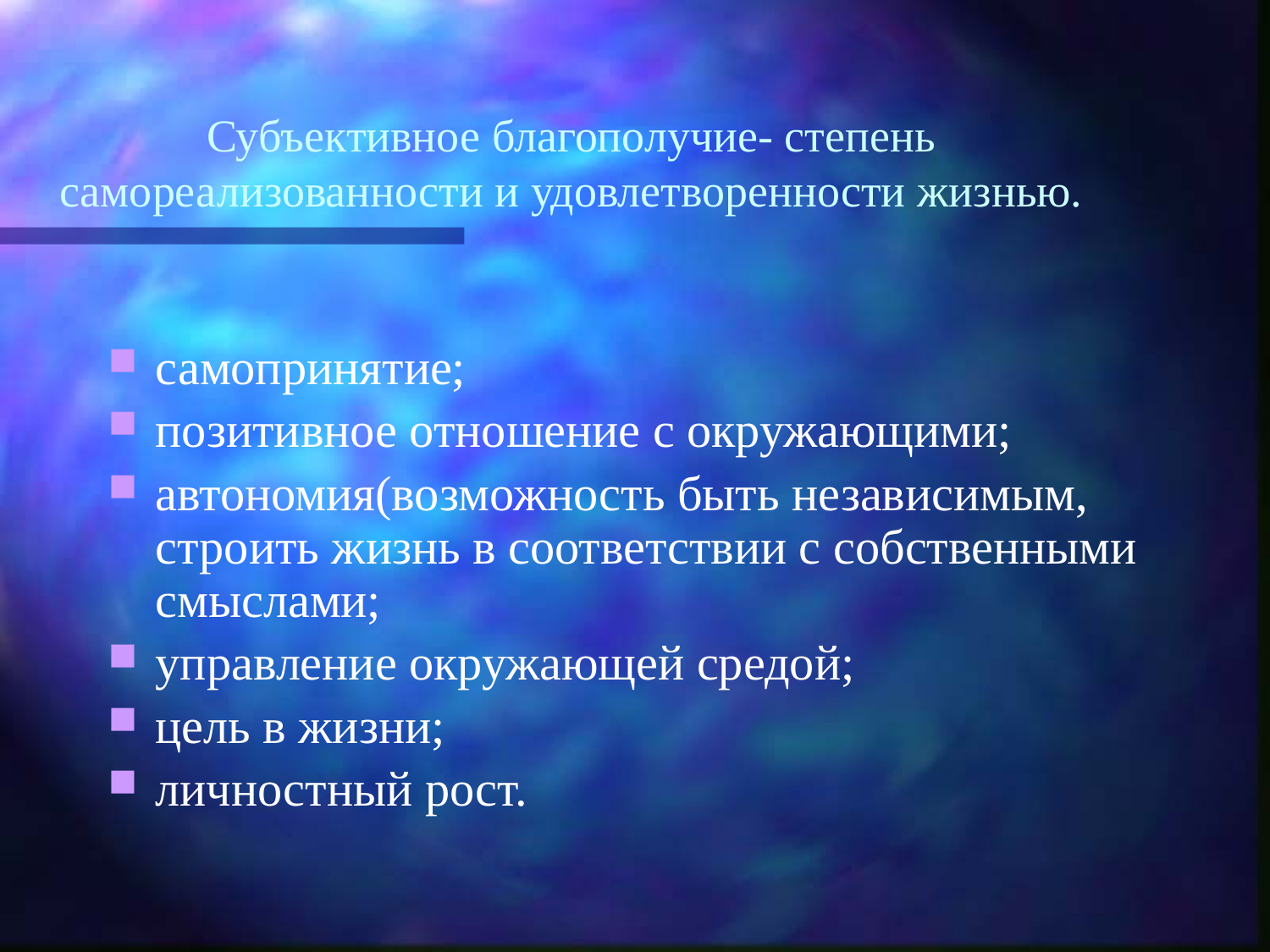

# Субъективное благополучие- степень самореализованности и удовлетворенности жизнью.

самопринятие;
позитивное отношение с окружающими;
автономия(возможность быть независимым, строить жизнь в соответствии с собственными смыслами;
управление окружающей средой;
цель в жизни;
личностный рост.